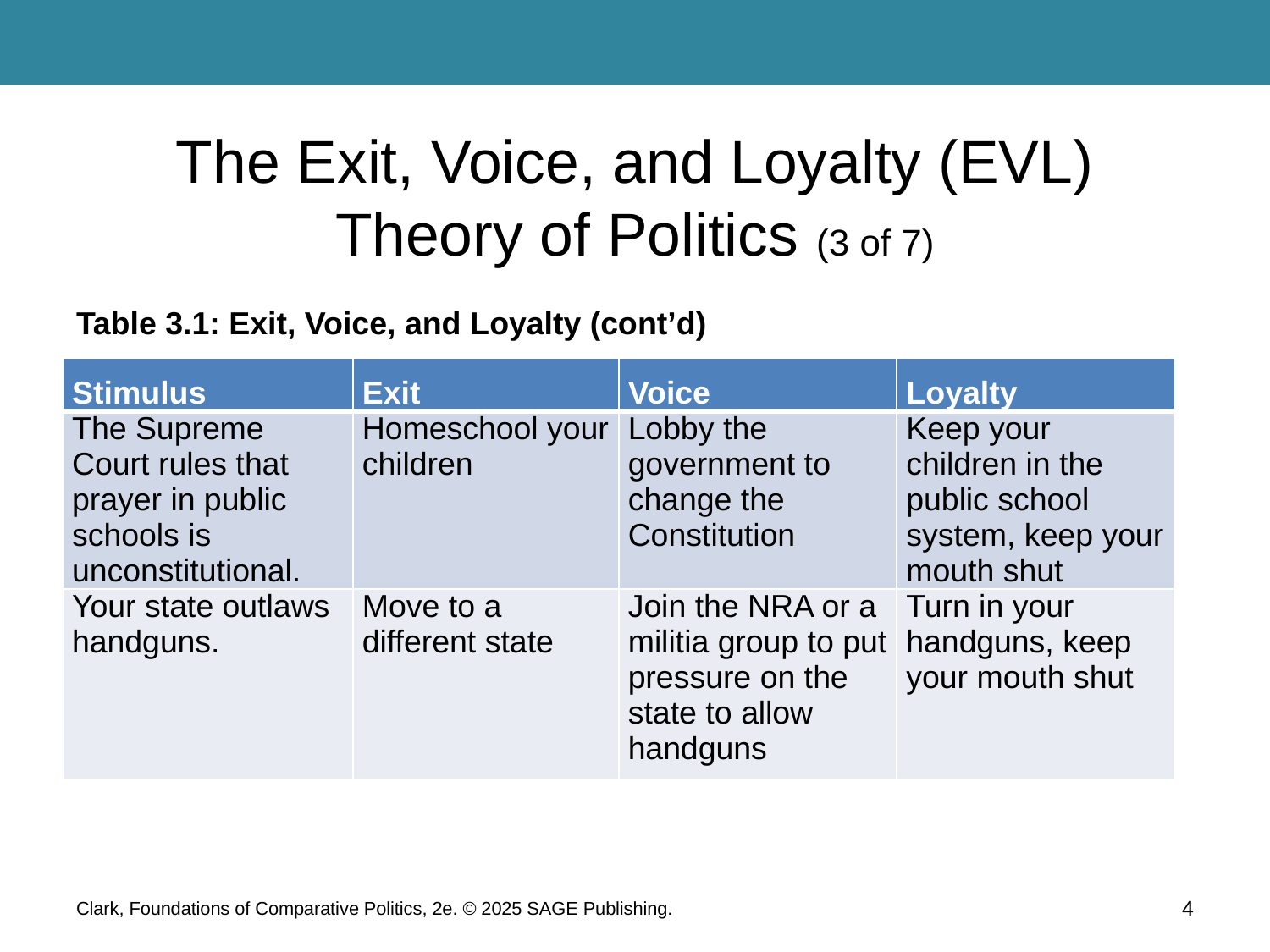

# The Exit, Voice, and Loyalty (EVL) Theory of Politics (3 of 7)
Table 3.1: Exit, Voice, and Loyalty (cont’d)

| Stimulus | Exit | Voice | Loyalty |
| --- | --- | --- | --- |
| The Supreme Court rules that prayer in public schools is unconstitutional. | Homeschool your children | Lobby the government to change the Constitution | Keep your children in the public school system, keep your mouth shut |
| Your state outlaws handguns. | Move to a different state | Join the NRA or a militia group to put pressure on the state to allow handguns | Turn in your handguns, keep your mouth shut |
Clark, Foundations of Comparative Politics, 2e. © 2025 SAGE Publishing.
4